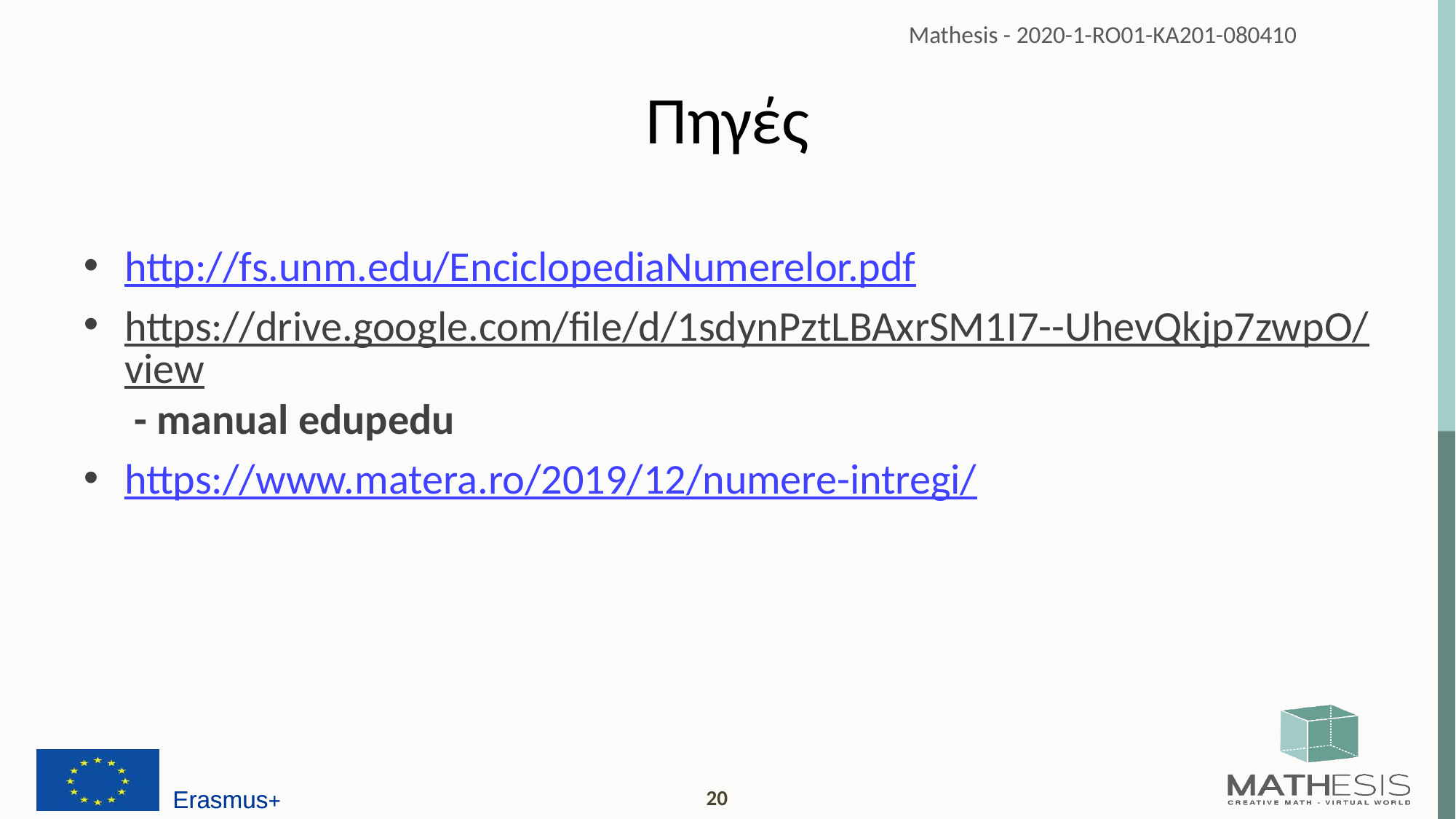

# Πηγές
http://fs.unm.edu/EnciclopediaNumerelor.pdf
https://drive.google.com/file/d/1sdynPztLBAxrSM1I7--UhevQkjp7zwpO/view - manual edupedu
https://www.matera.ro/2019/12/numere-intregi/